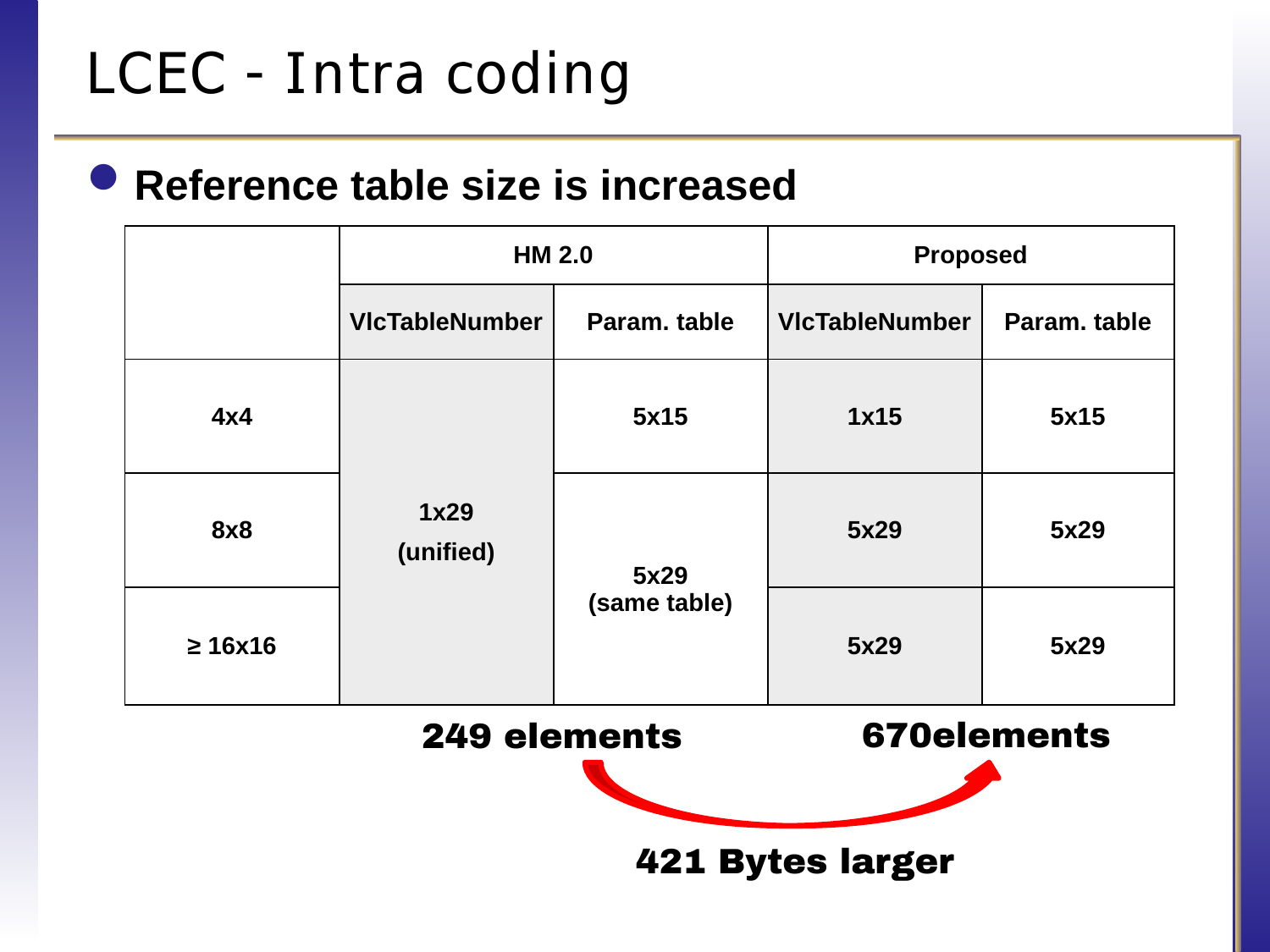

# LCEC - Intra coding
Reference table size is increased
|  | HM 2.0 |  | Proposed |  |
| --- | --- | --- | --- | --- |
|  | VlcTableNumber | Param. table | VlcTableNumber | Param. table |
| 4x4 | 1x29 (unified) | 5x15 | 1x15 | 5x15 |
| 8x8 |  | 5x29 (same table) | 5x29 | 5x29 |
| ≥ 16x16 |  |  | 5x29 | 5x29 |
670elements
249 elements

421 Bytes larger